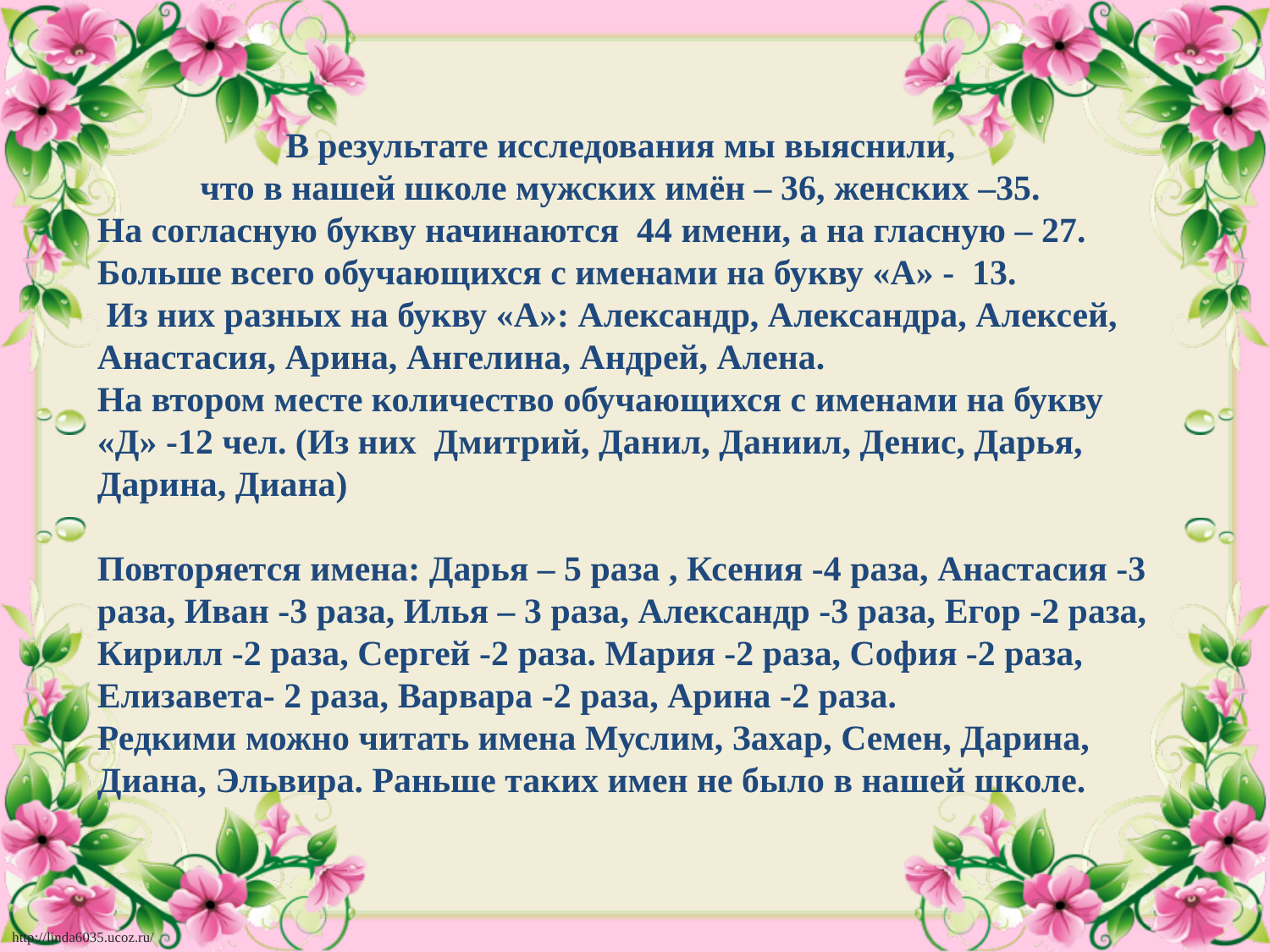

В результате исследования мы выяснили,
что в нашей школе мужских имён – 36, женских –35.
На согласную букву начинаются  44 имени, а на гласную – 27. Больше всего обучающихся с именами на букву «А» -  13.
 Из них разных на букву «А»: Александр, Александра, Алексей, Анастасия, Арина, Ангелина, Андрей, Алена.
На втором месте количество обучающихся с именами на букву «Д» -12 чел. (Из них  Дмитрий, Данил, Даниил, Денис, Дарья, Дарина, Диана)

Повторяется имена: Дарья – 5 раза , Ксения -4 раза, Анастасия -3 раза, Иван -3 раза, Илья – 3 раза, Александр -3 раза, Егор -2 раза, Кирилл -2 раза, Сергей -2 раза. Мария -2 раза, София -2 раза, Елизавета- 2 раза, Варвара -2 раза, Арина -2 раза.
Редкими можно читать имена Муслим, Захар, Семен, Дарина,      Диана, Эльвира. Раньше таких имен не было в нашей школе.